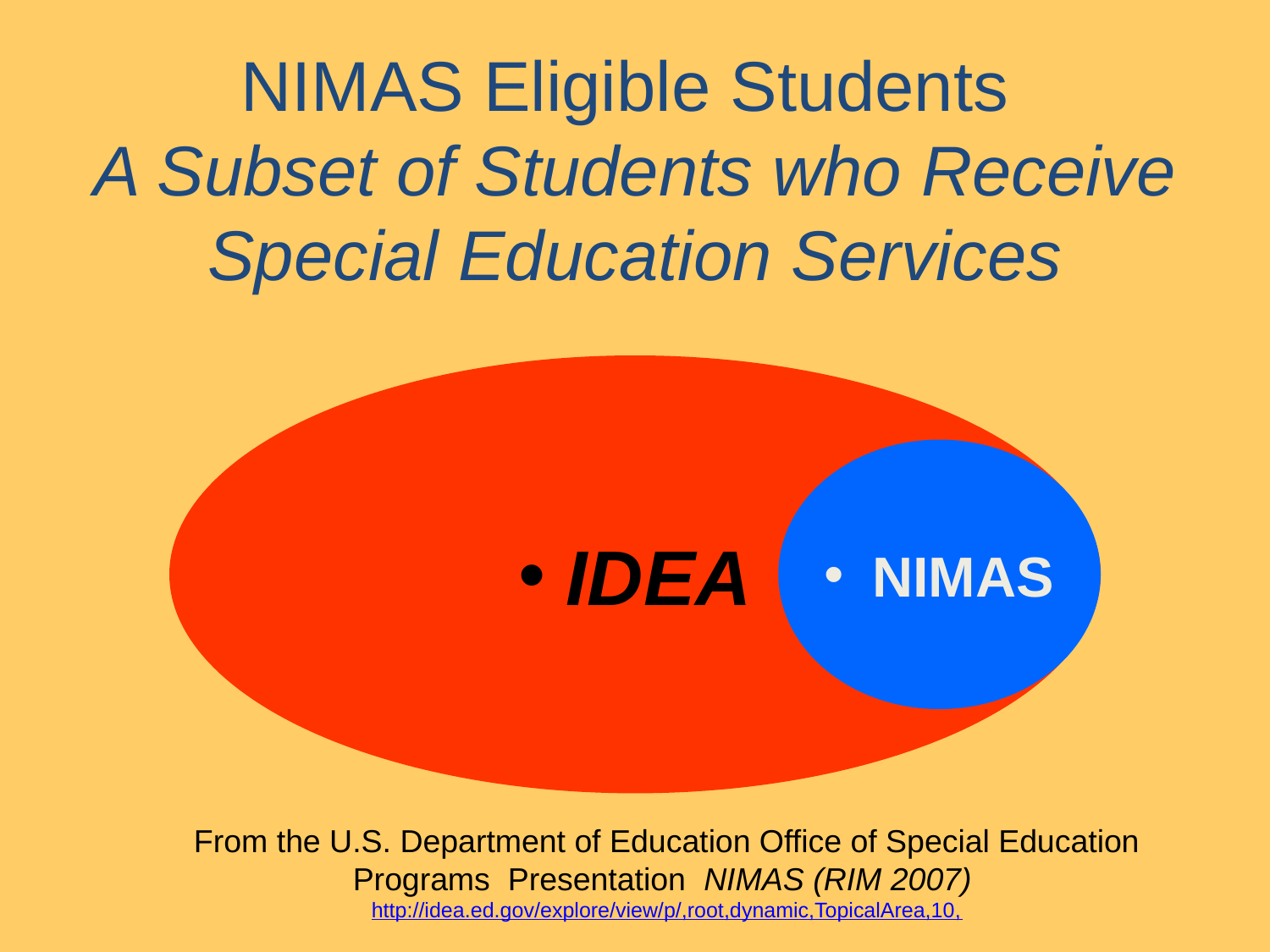

# NIMAS Eligible Students A Subset of Students who Receive Special Education Services
IDEA
NIMAS
From the U.S. Department of Education Office of Special Education Programs  Presentation  NIMAS (RIM 2007) http://idea.ed.gov/explore/view/p/,root,dynamic,TopicalArea,10,